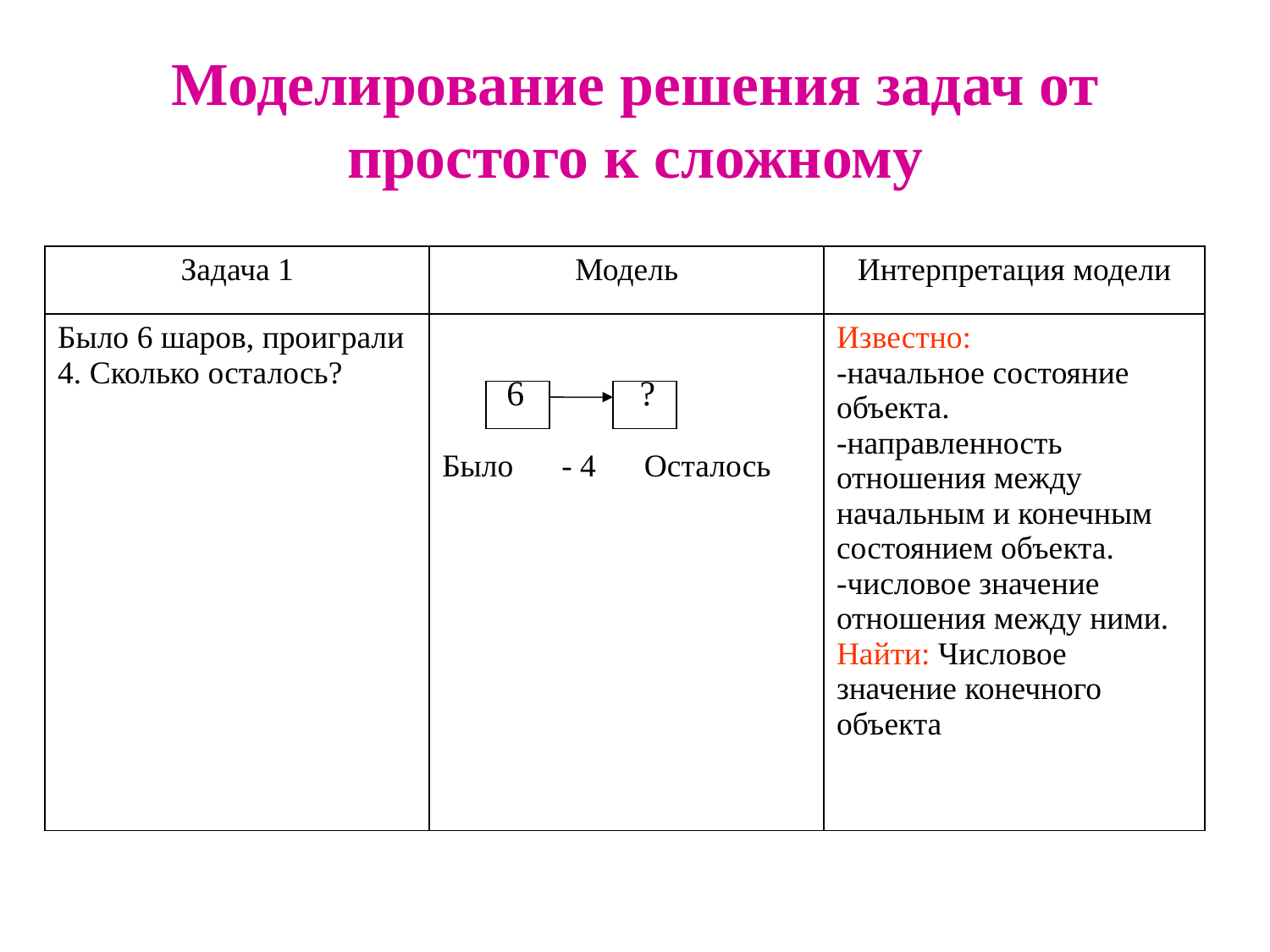

# Моделирование решения задач от простого к сложному
| Задача 1 | Модель | Интерпретация модели |
| --- | --- | --- |
| Было 6 шаров, проиграли 4. Сколько осталось? | 6 ? Было - 4 Осталось | Известно: -начальное состояние объекта. -направленность отношения между начальным и конечным состоянием объекта. -числовое значение отношения между ними. Найти: Числовое значение конечного объекта |